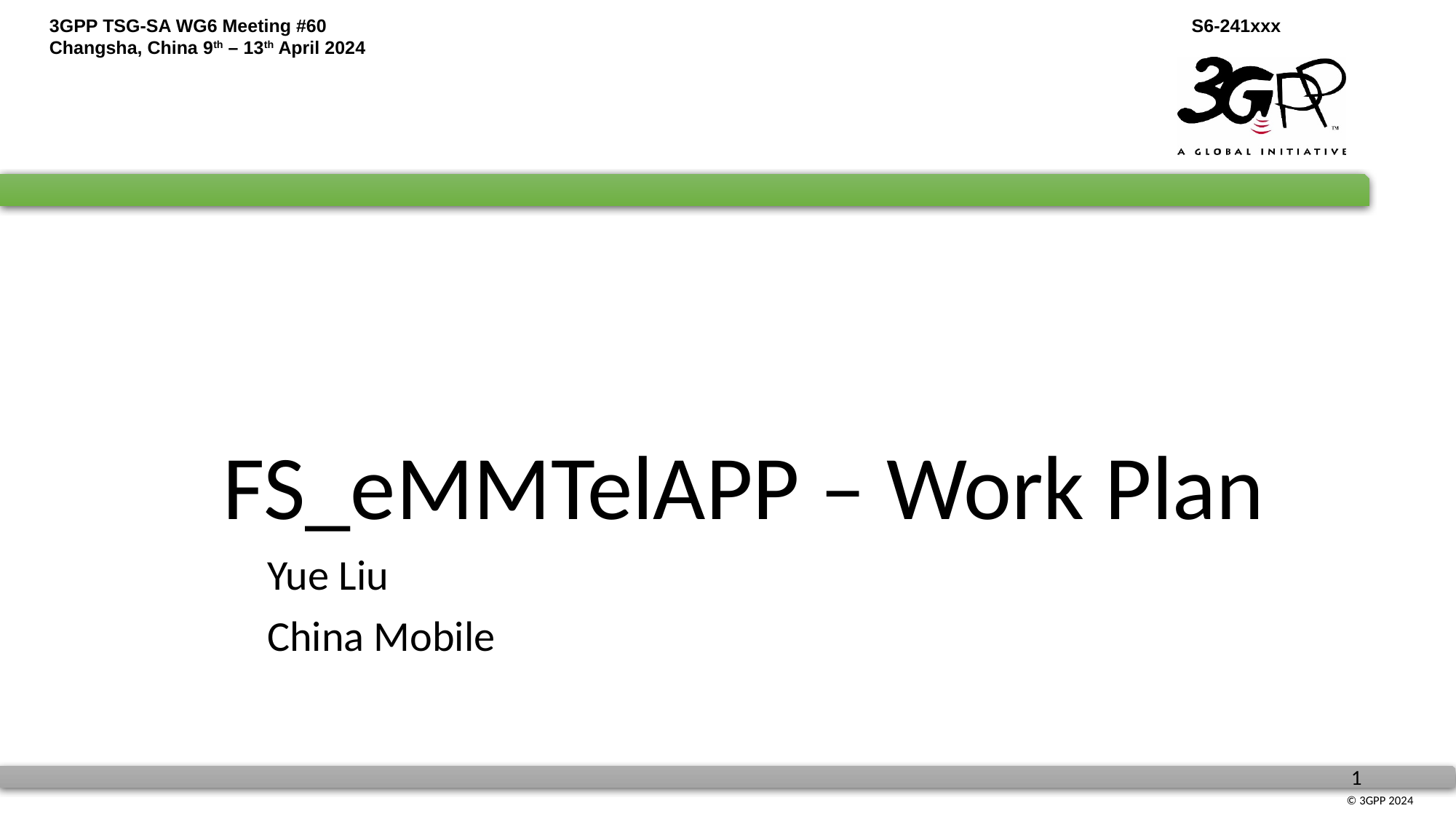

# FS_eMMTelAPP – Work Plan
Yue Liu
China Mobile